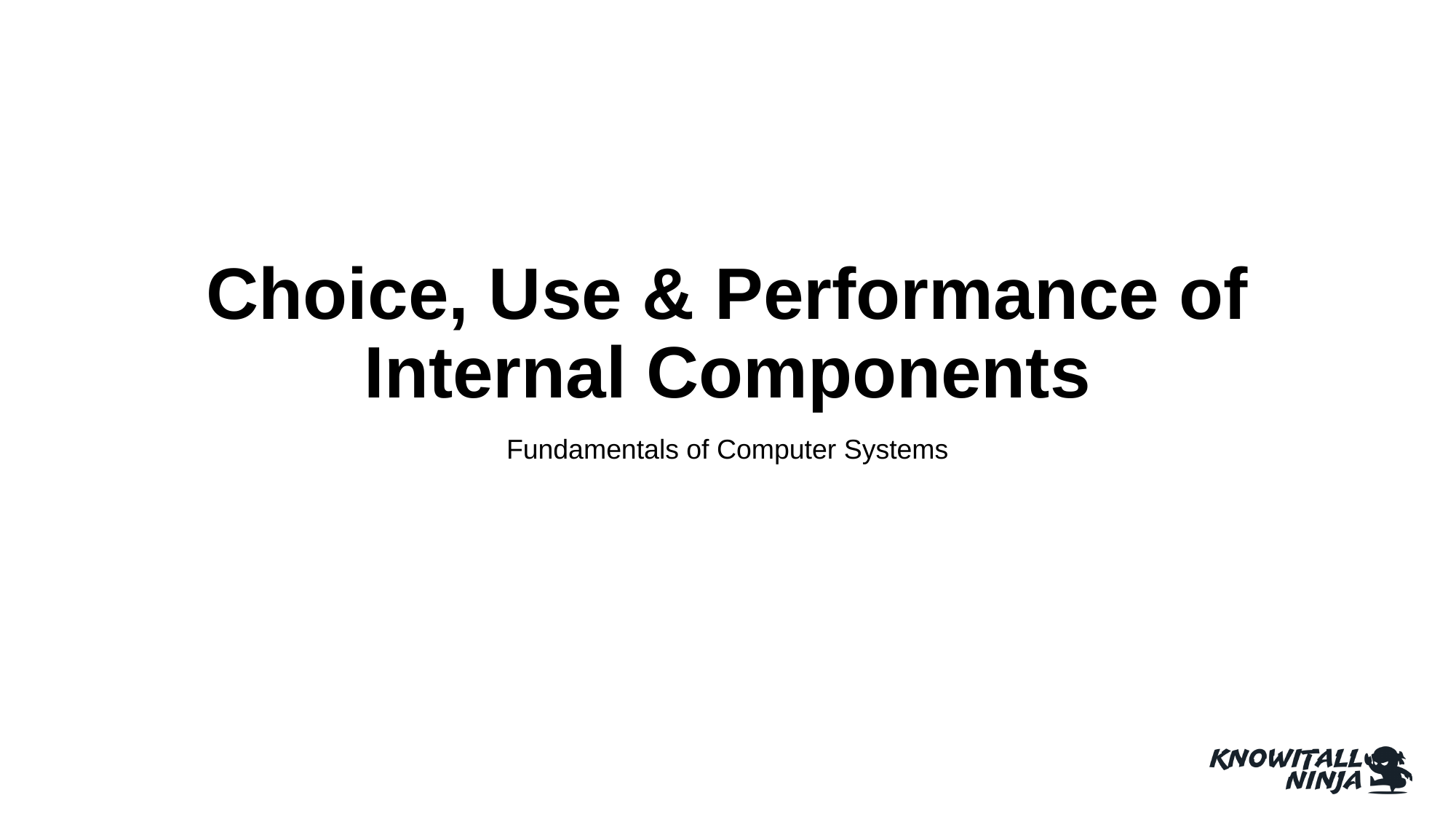

# Choice, Use & Performance of Internal Components
Fundamentals of Computer Systems